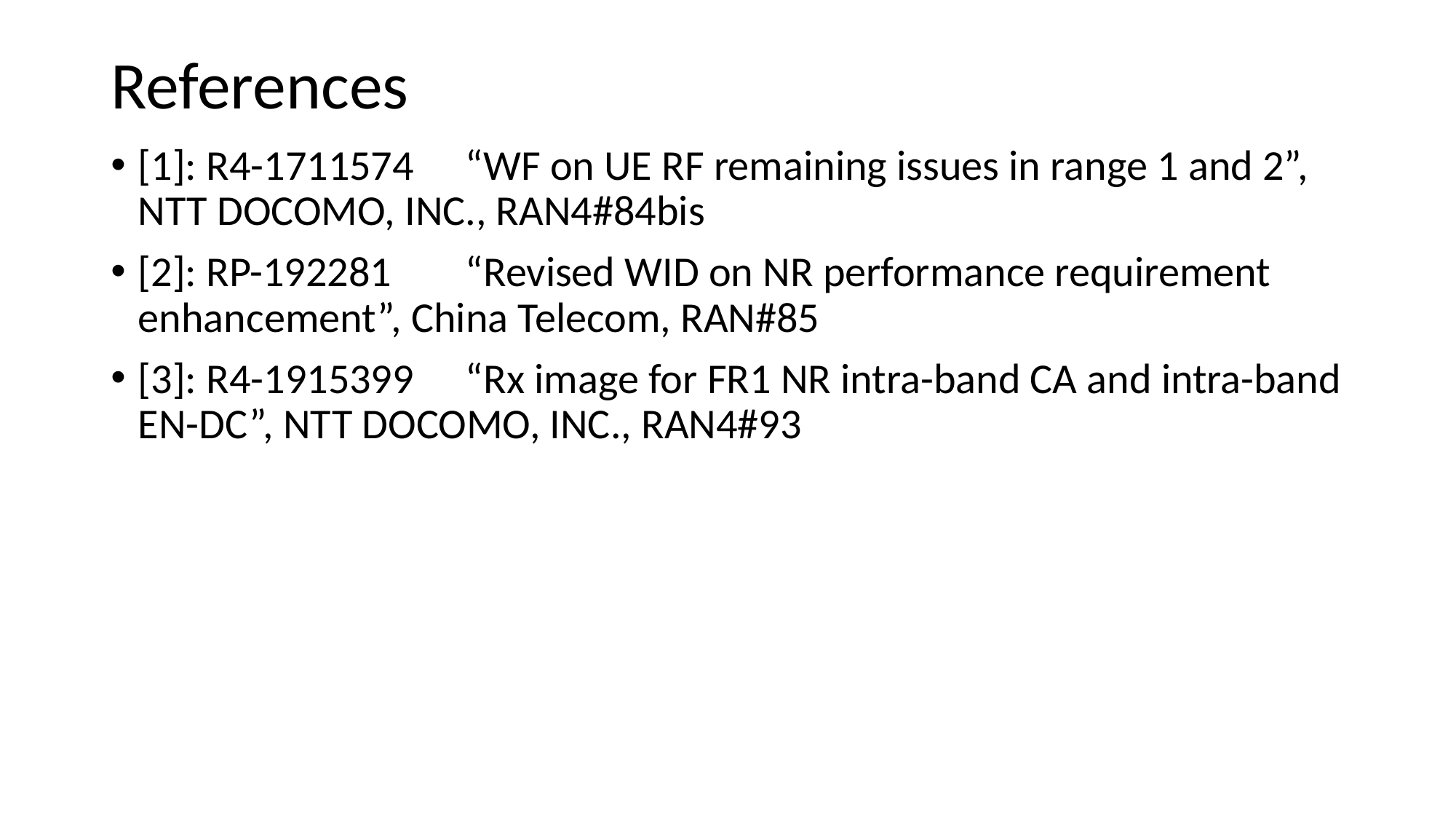

# References
[1]: R4-1711574	“WF on UE RF remaining issues in range 1 and 2”, NTT DOCOMO, INC., RAN4#84bis
[2]: RP-192281	“Revised WID on NR performance requirement enhancement”, China Telecom, RAN#85
[3]: R4-1915399	“Rx image for FR1 NR intra-band CA and intra-band EN-DC”, NTT DOCOMO, INC., RAN4#93